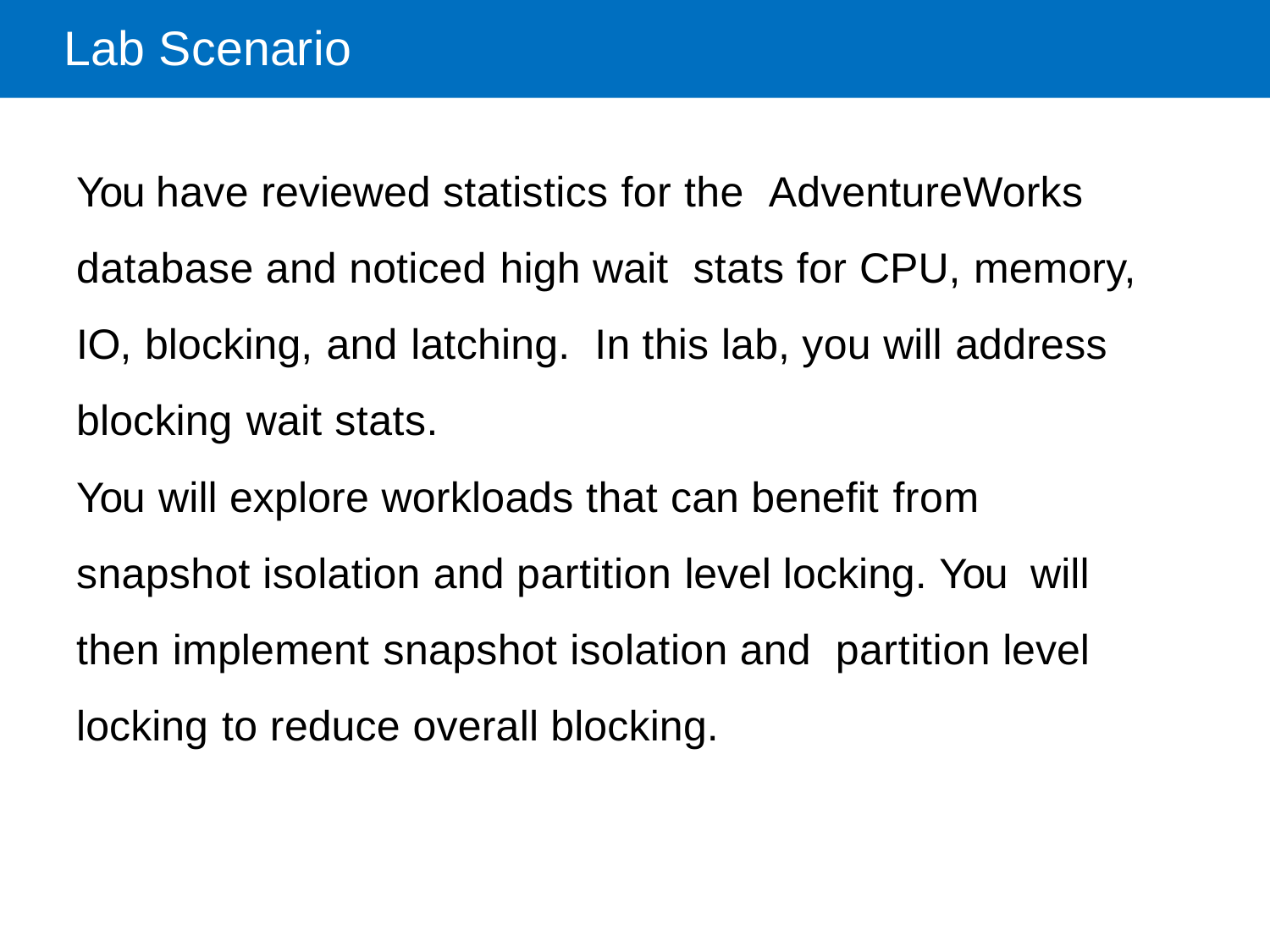

Lab Scenario

You have reviewed statistics for the  AdventureWorks database and noticed high wait  stats for CPU, memory, IO, blocking, and latching.  In this lab, you will address blocking wait stats.
You will explore workloads that can benefit from  snapshot isolation and partition level locking. You  will then implement snapshot isolation and  partition level locking to reduce overall blocking.